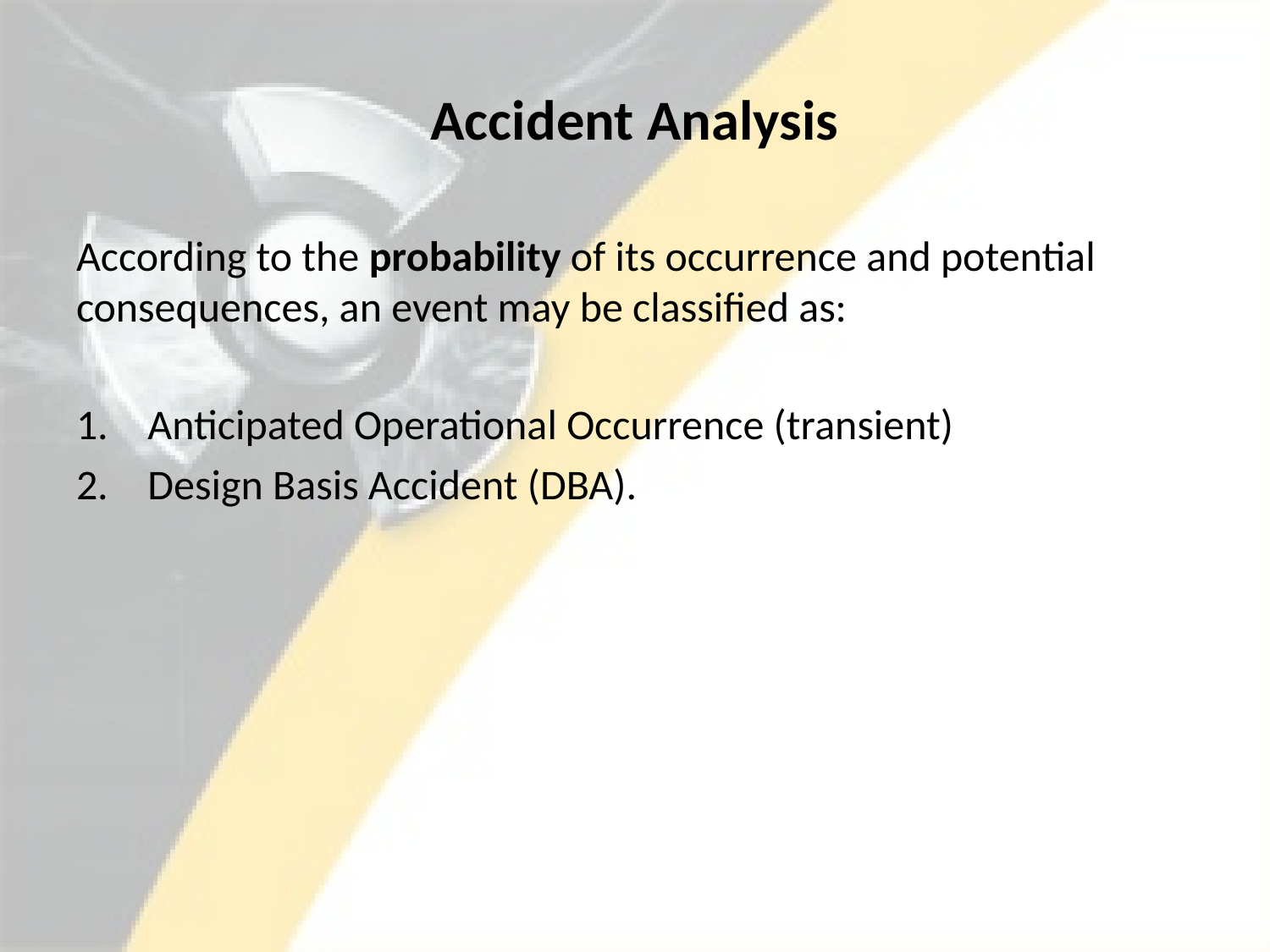

# Accident Analysis
According to the probability of its occurrence and potential consequences, an event may be classified as:

Anticipated Operational Occurrence (transient)
Design Basis Accident (DBA).